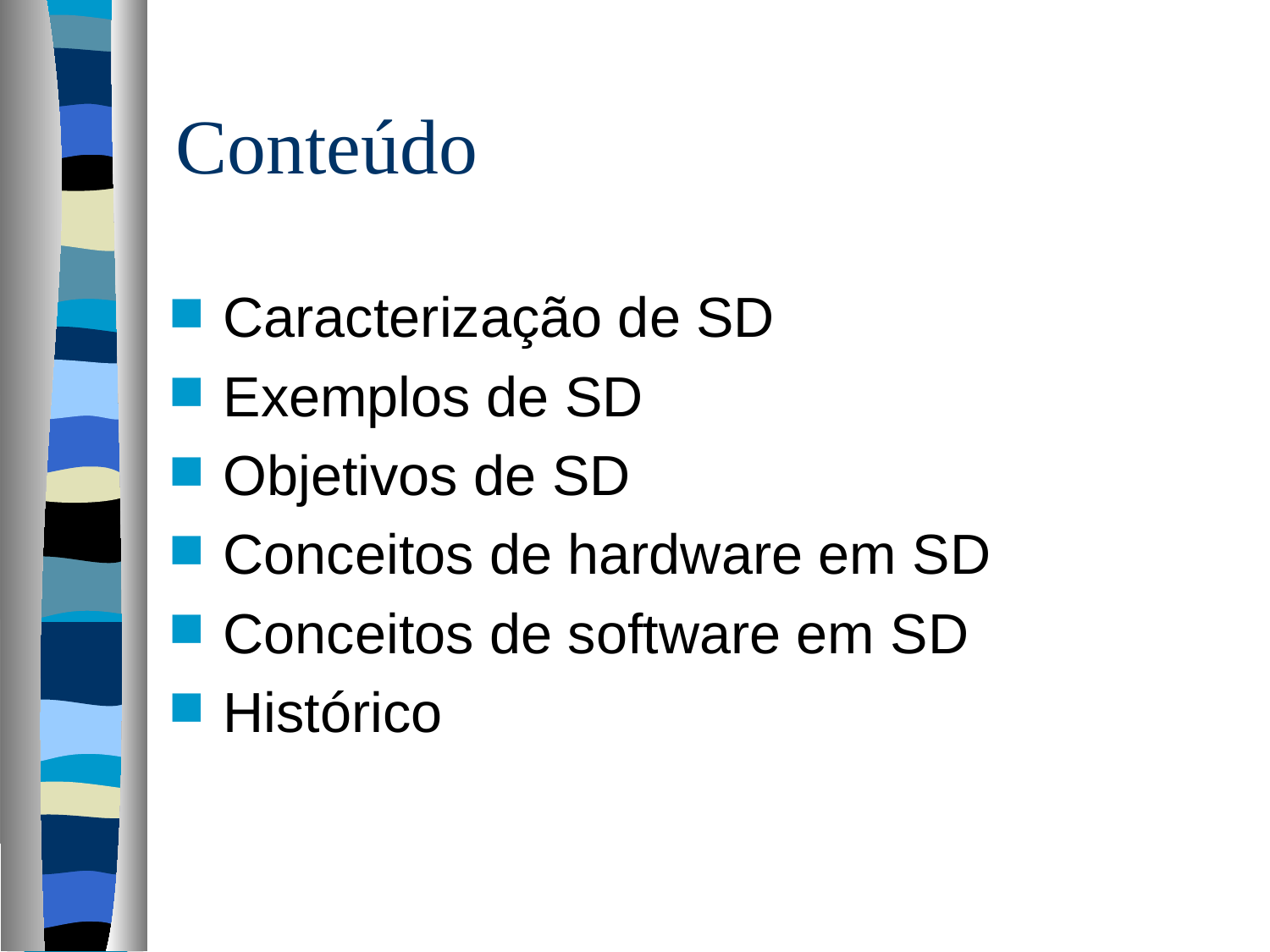

# Conteúdo
Caracterização de SD
Exemplos de SD
Objetivos de SD
Conceitos de hardware em SD
Conceitos de software em SD
Histórico